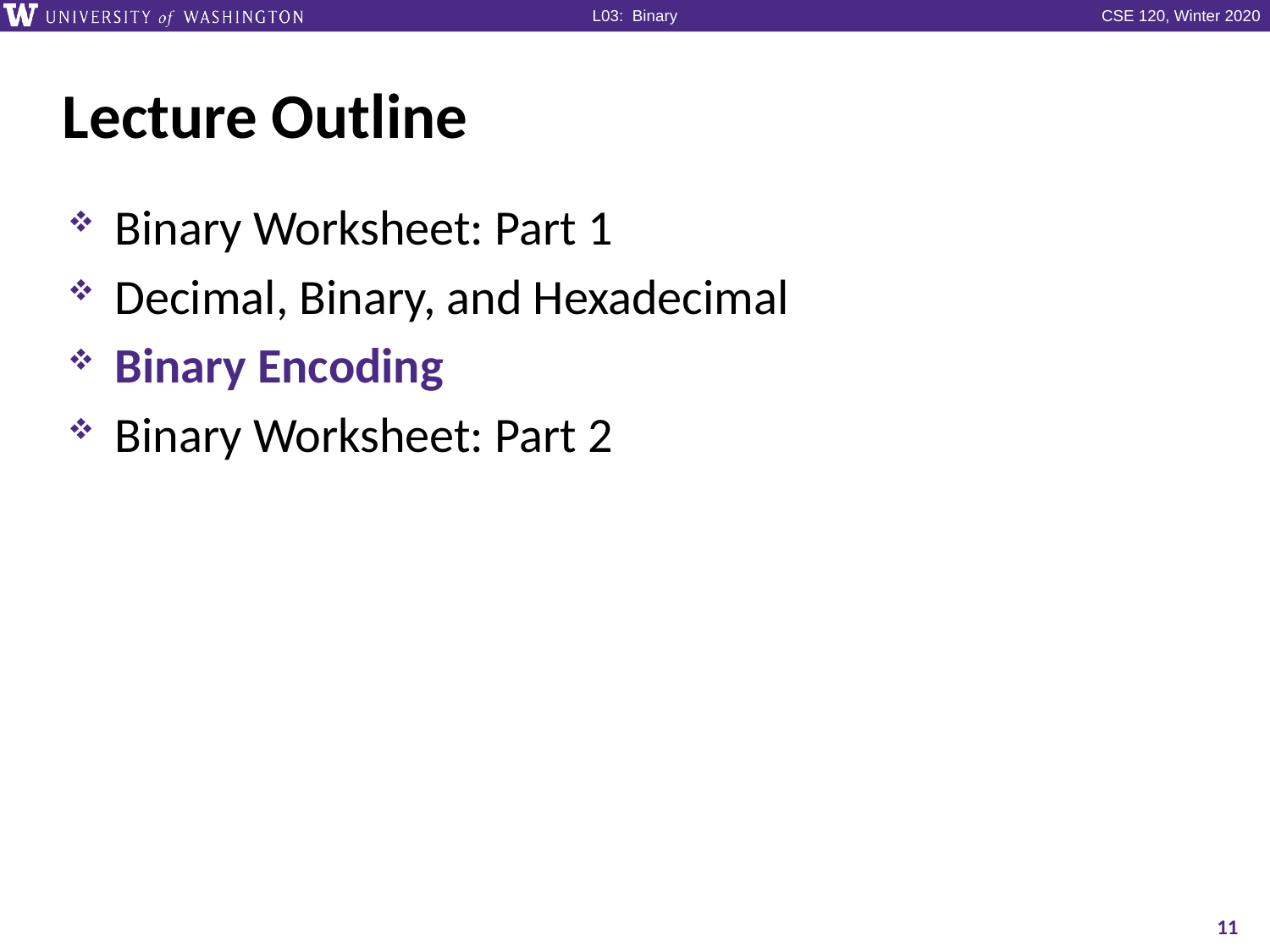

# Lecture Outline
Binary Worksheet: Part 1
Decimal, Binary, and Hexadecimal
Binary Encoding
Binary Worksheet: Part 2

11